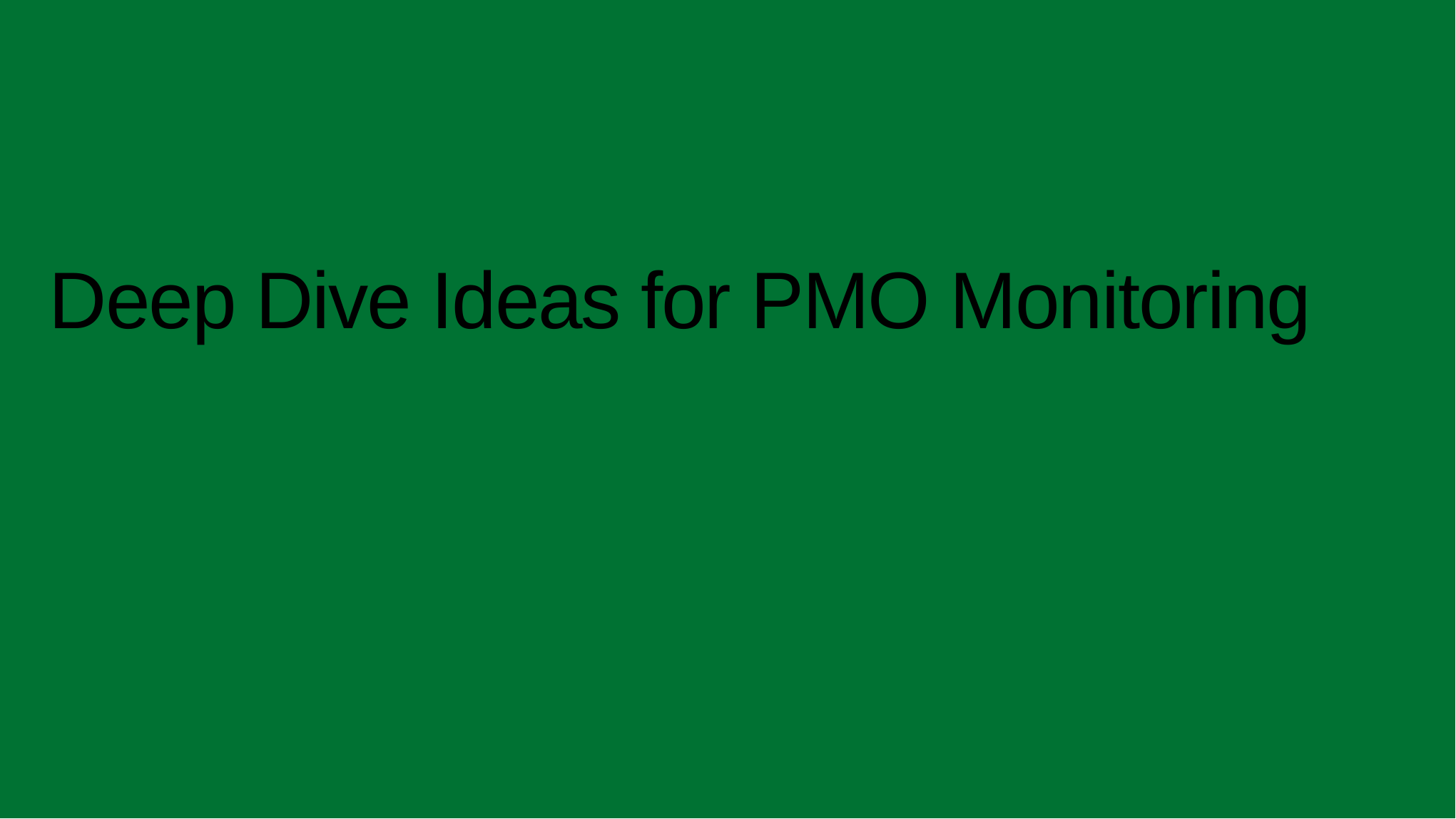

# Deep Dive Ideas for PMO Monitoring